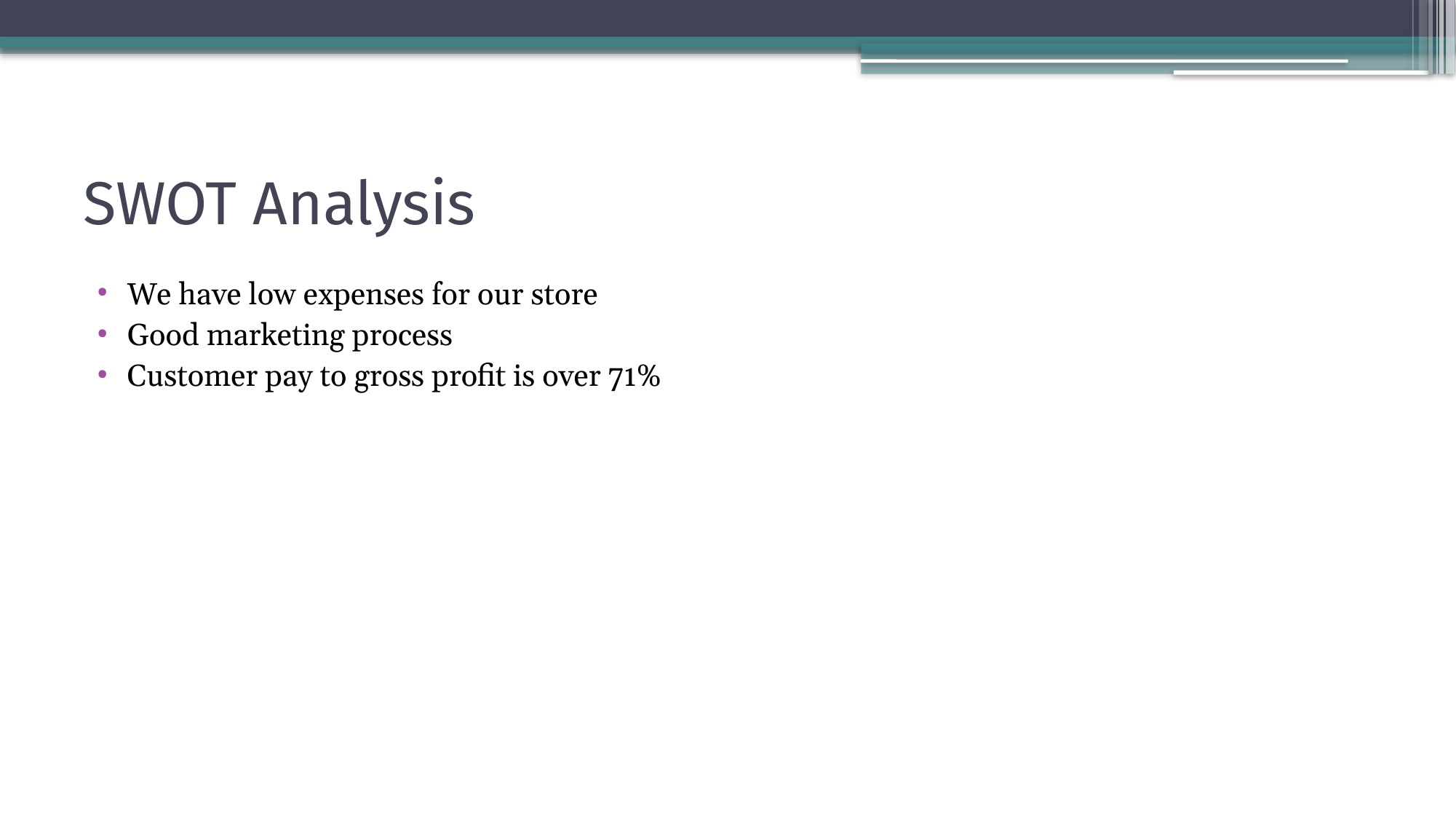

# SWOT Analysis
We have low expenses for our store
Good marketing process
Customer pay to gross profit is over 71%